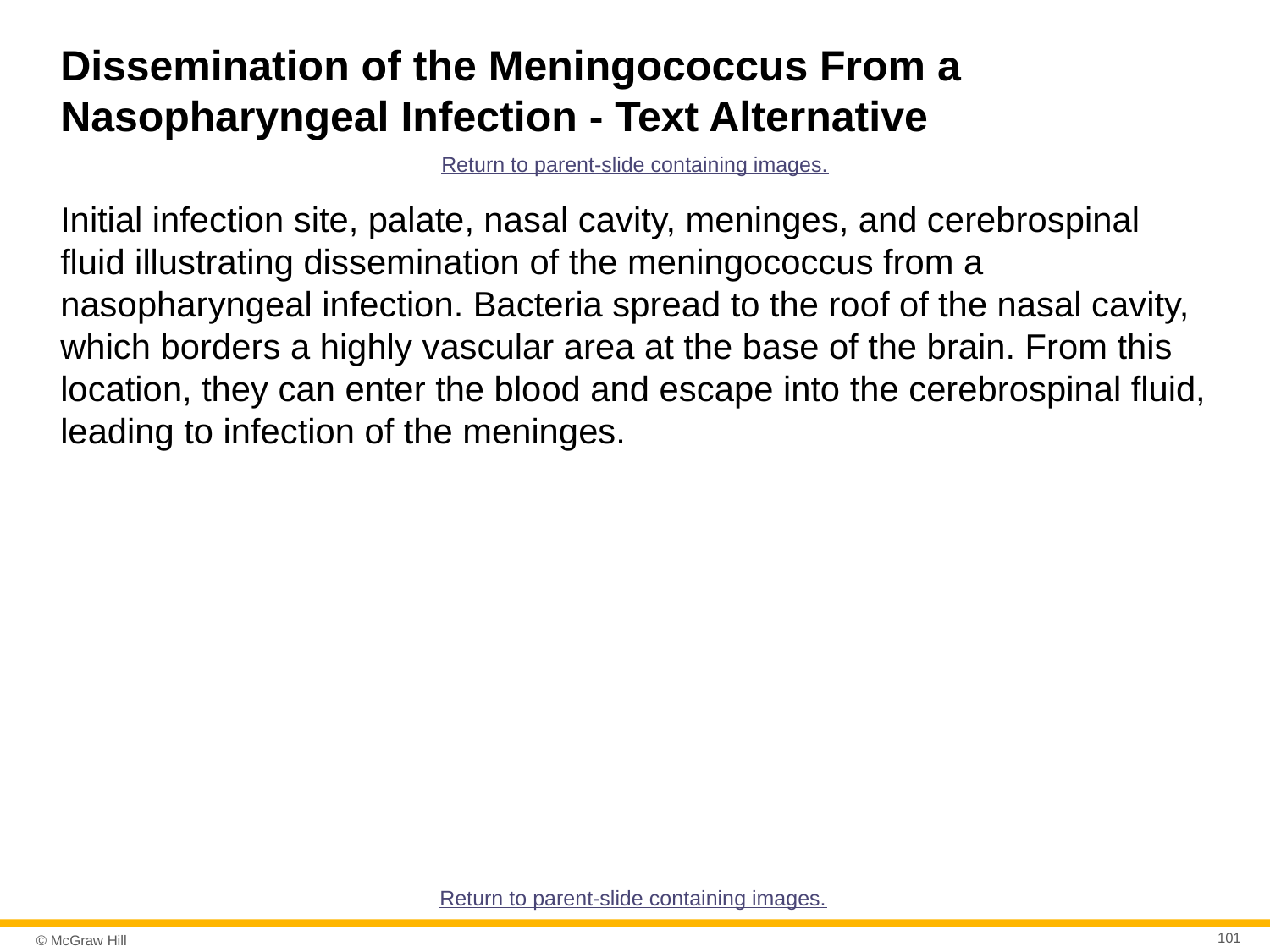

# Dissemination of the Meningococcus From a Nasopharyngeal Infection - Text Alternative
Return to parent-slide containing images.
Initial infection site, palate, nasal cavity, meninges, and cerebrospinal fluid illustrating dissemination of the meningococcus from a nasopharyngeal infection. Bacteria spread to the roof of the nasal cavity, which borders a highly vascular area at the base of the brain. From this location, they can enter the blood and escape into the cerebrospinal fluid, leading to infection of the meninges.
Return to parent-slide containing images.